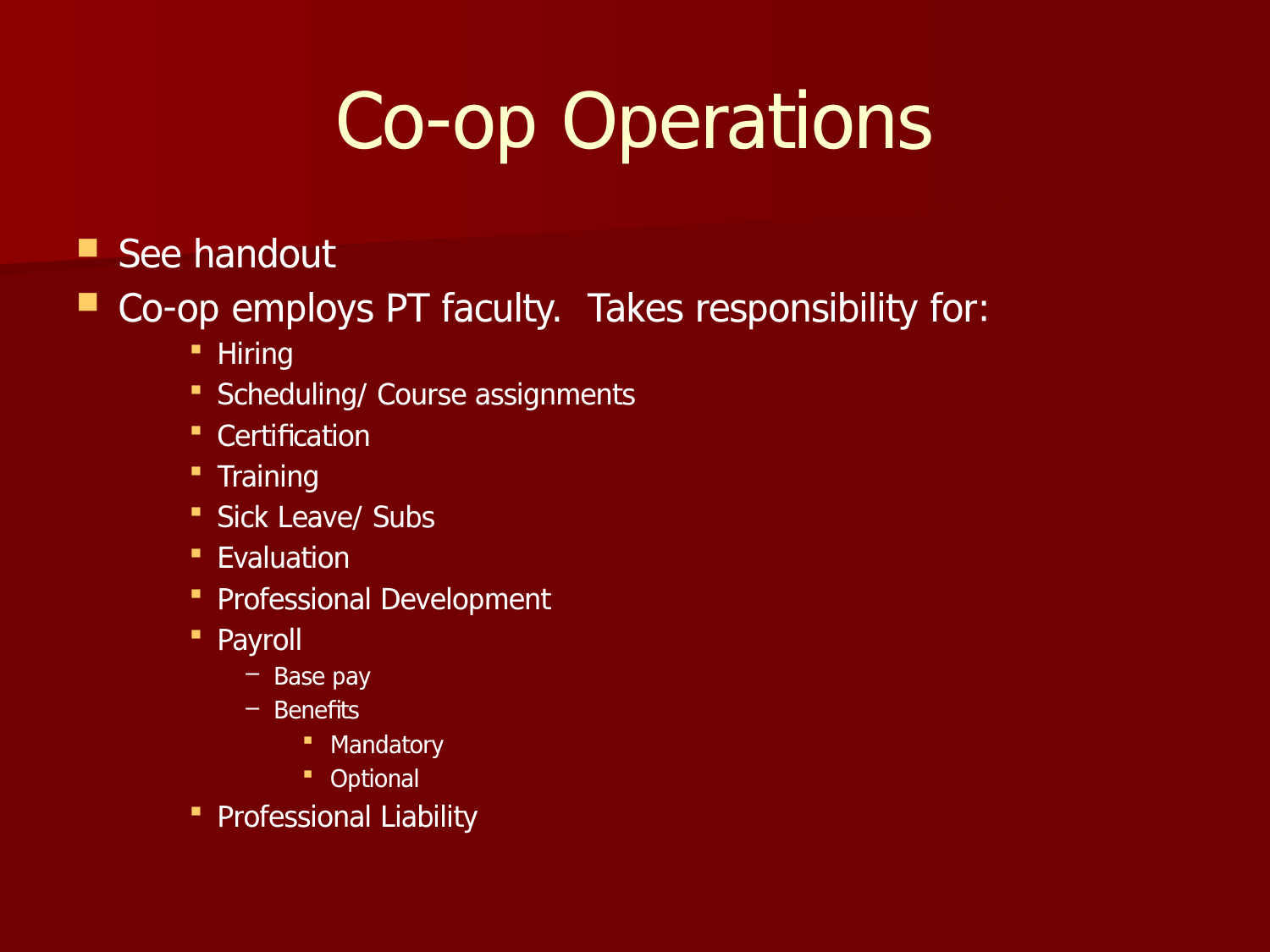

# Co-op Operations
See handout
Co-op employs PT faculty.  Takes responsibility for:
Hiring
Scheduling/ Course assignments
Certification
Training
Sick Leave/ Subs
Evaluation
Professional Development
Payroll
Base pay
Benefits
Mandatory
Optional
Professional Liability